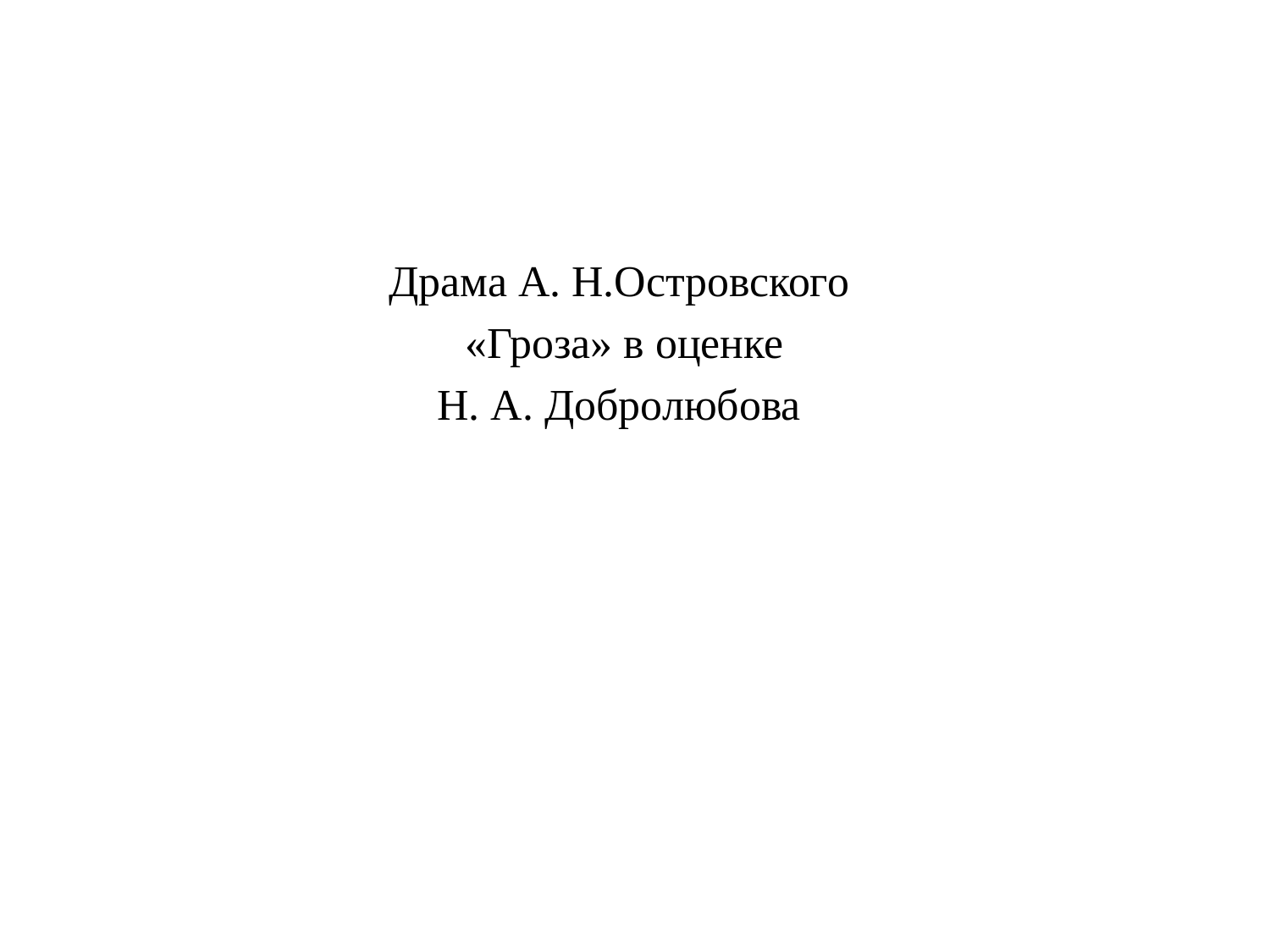

Драма А. Н.Островского
 «Гроза» в оценке
Н. А. Добролюбова